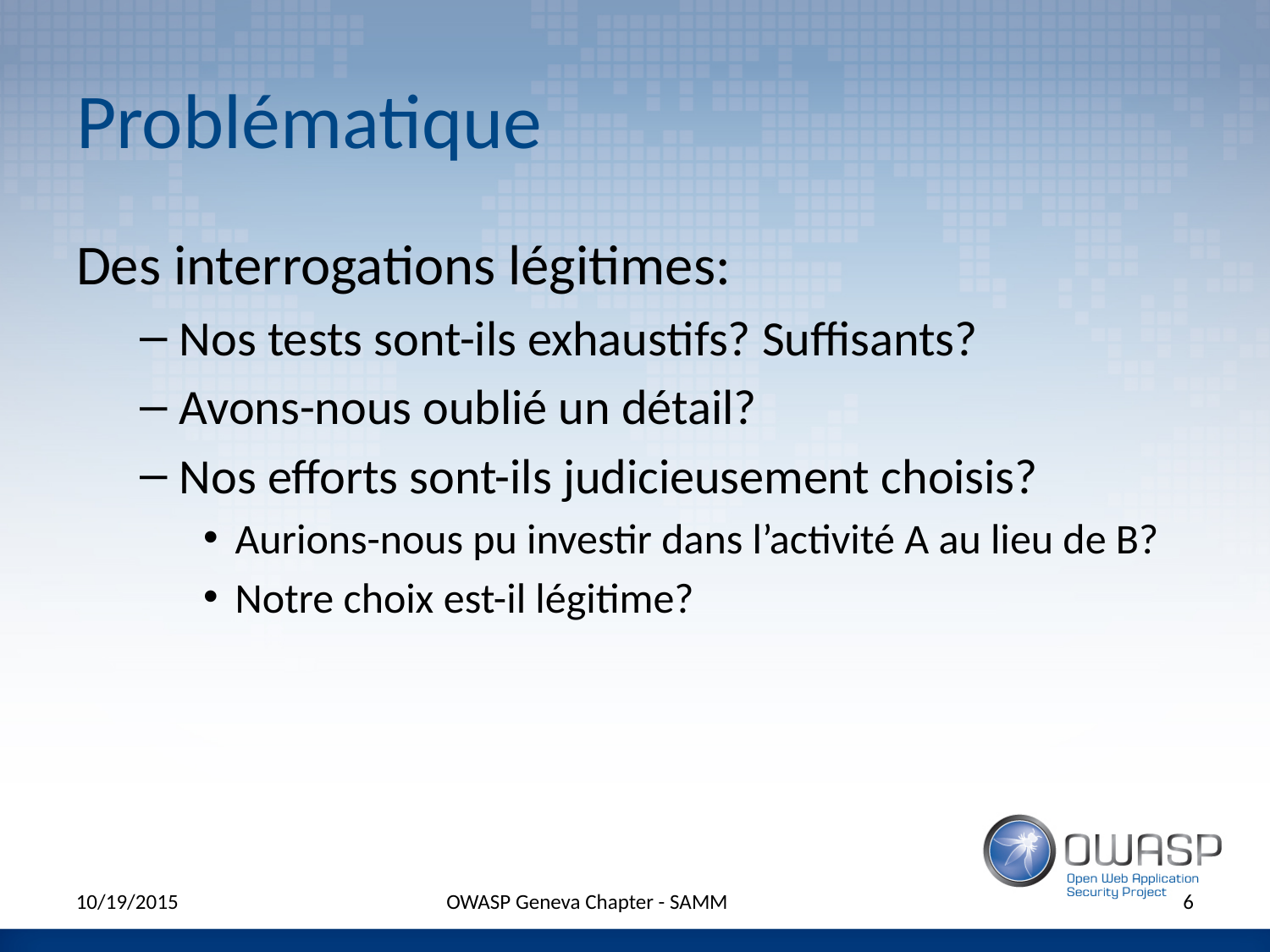

# Problématique
Des interrogations légitimes:
Nos tests sont-ils exhaustifs? Suffisants?
Avons-nous oublié un détail?
Nos efforts sont-ils judicieusement choisis?
Aurions-nous pu investir dans l’activité A au lieu de B?
Notre choix est-il légitime?
10/19/2015
OWASP Geneva Chapter - SAMM
6